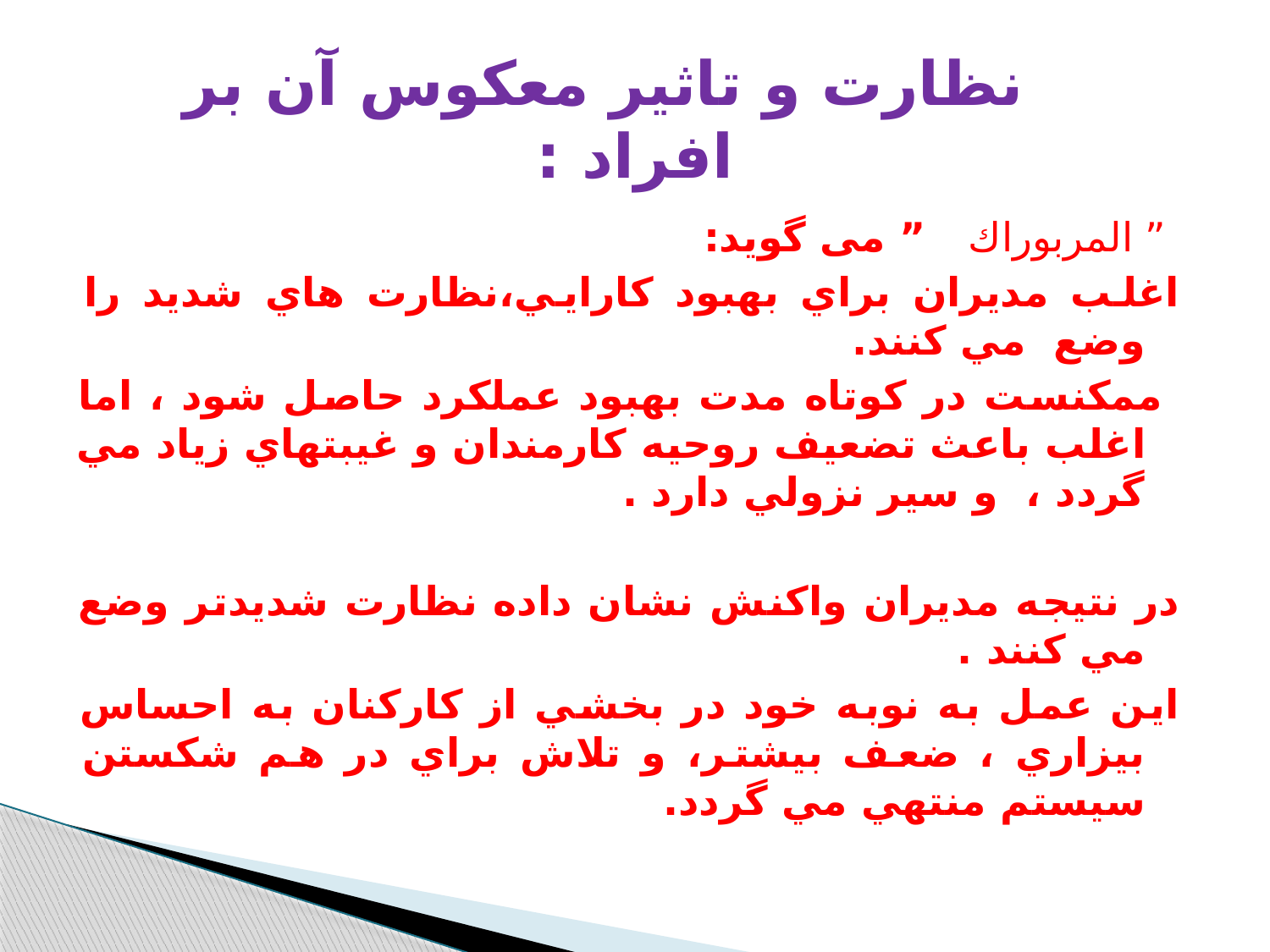

# نظارت و تاثیر معکوس آن بر افراد :
 ” المربوراك   ” می گوید:
اغلب مديران براي بهبود كارايي،نظارت هاي شديد را وضع  مي كنند.
 ممكنست در كوتاه مدت بهبود عملكرد حاصل شود ، اما اغلب باعث تضعيف روحيه كارمندان و غيبتهاي زياد مي گردد ،  و سير نزولي دارد .

در نتيجه مديران واكنش نشان داده نظارت شديدتر وضع مي كنند .
اين عمل به نوبه خود در بخشي از كاركنان به احساس بيزاري ، ضعف بيشتر، و تلاش براي در هم شكستن سيستم منتهي مي گردد.